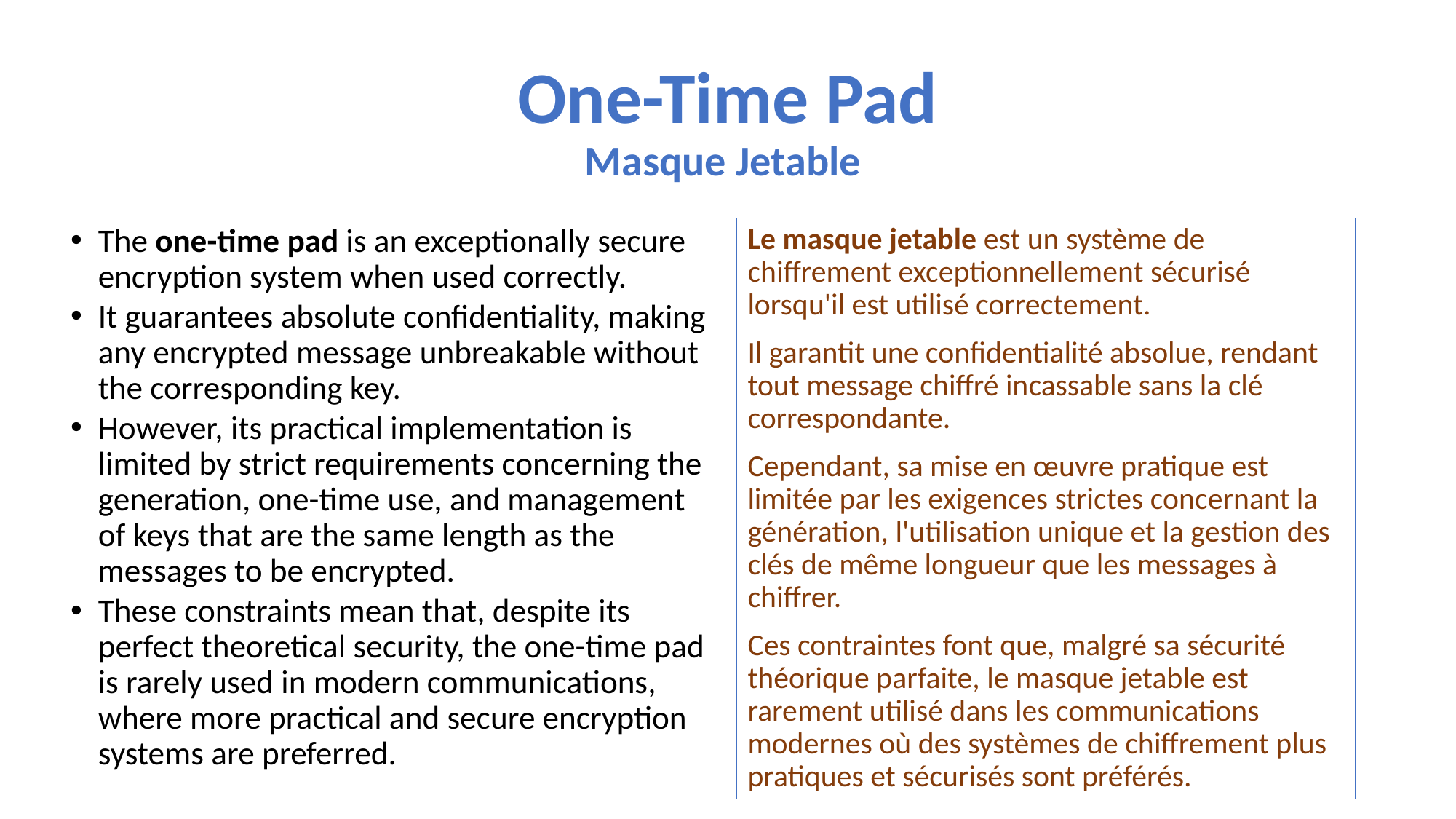

# One-Time Pad Masque Jetable
Le masque jetable est un système de chiffrement exceptionnellement sécurisé lorsqu'il est utilisé correctement.
Il garantit une confidentialité absolue, rendant tout message chiffré incassable sans la clé correspondante.
Cependant, sa mise en œuvre pratique est limitée par les exigences strictes concernant la génération, l'utilisation unique et la gestion des clés de même longueur que les messages à chiffrer.
Ces contraintes font que, malgré sa sécurité théorique parfaite, le masque jetable est rarement utilisé dans les communications modernes où des systèmes de chiffrement plus pratiques et sécurisés sont préférés.
The one-time pad is an exceptionally secure encryption system when used correctly.
It guarantees absolute confidentiality, making any encrypted message unbreakable without the corresponding key.
However, its practical implementation is limited by strict requirements concerning the generation, one-time use, and management of keys that are the same length as the messages to be encrypted.
These constraints mean that, despite its perfect theoretical security, the one-time pad is rarely used in modern communications, where more practical and secure encryption systems are preferred.